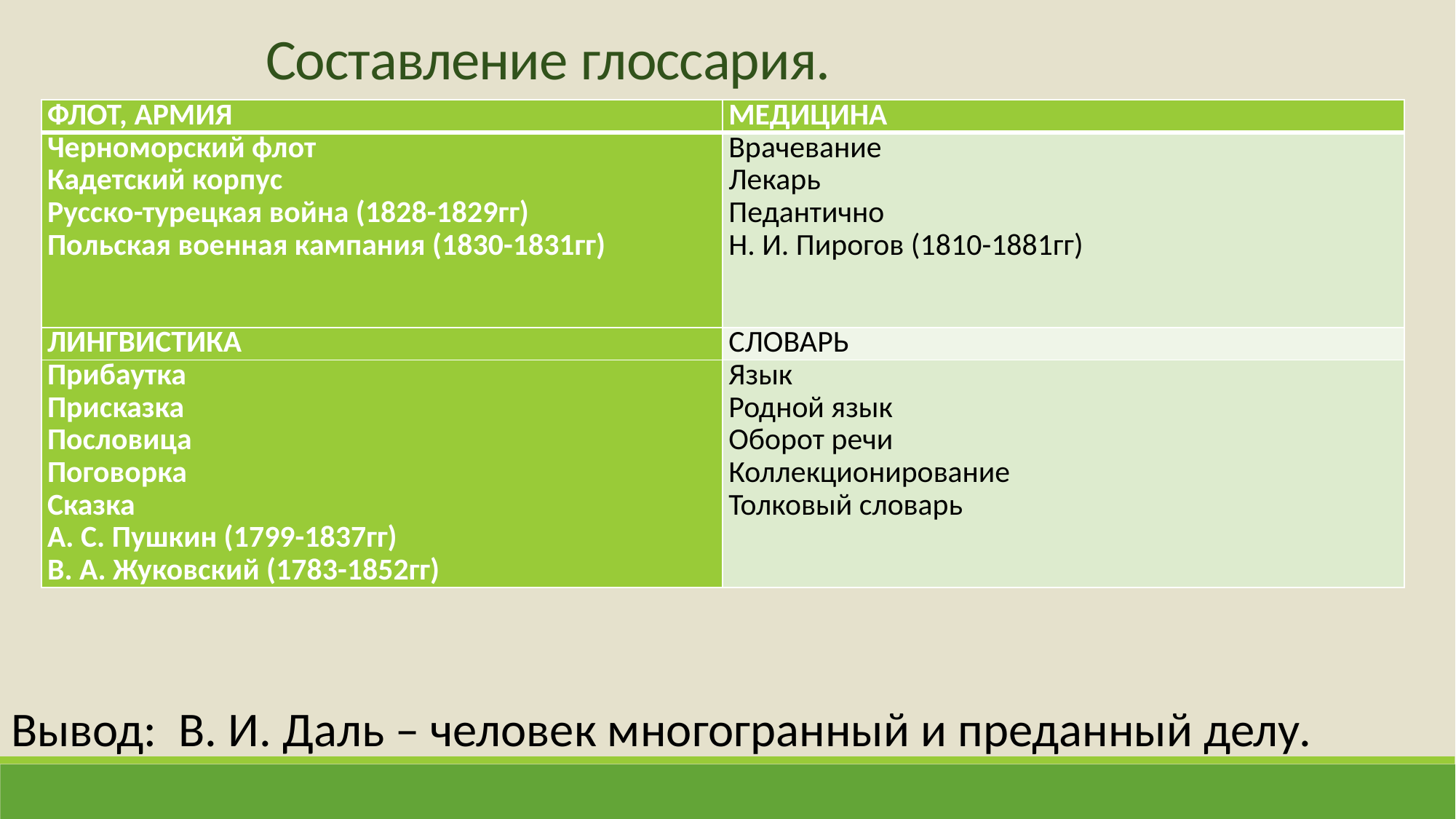

Составление глоссария.
| ФЛОТ, АРМИЯ | МЕДИЦИНА |
| --- | --- |
| Черноморский флот Кадетский корпус Русско-турецкая война (1828-1829гг) Польская военная кампания (1830-1831гг) | Врачевание Лекарь Педантично Н. И. Пирогов (1810-1881гг) |
| ЛИНГВИСТИКА | СЛОВАРЬ |
| Прибаутка Присказка Пословица Поговорка Сказка А. С. Пушкин (1799-1837гг) В. А. Жуковский (1783-1852гг) | Язык Родной язык Оборот речи Коллекционирование Толковый словарь |
Вывод:  В. И. Даль – человек многогранный и преданный делу.